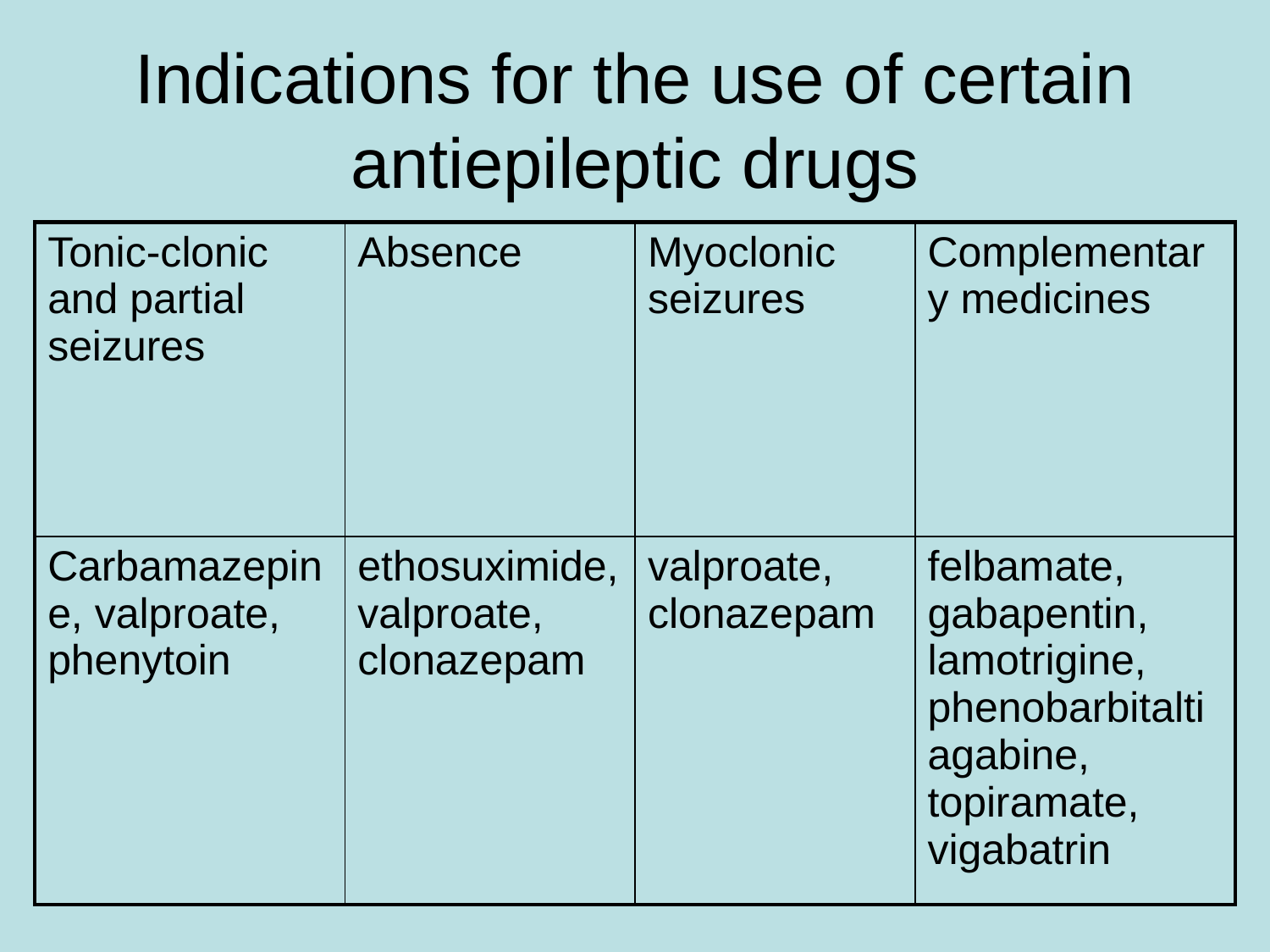

# Indications for the use of certain antiepileptic drugs
| Tonic-clonic and partial seizures | Absence | Myoclonic seizures | Complementary medicines |
| --- | --- | --- | --- |
| Carbamazepine, valproate, phenytoin | ethosuximide, valproate, clonazepam | valproate, clonazepam | felbamate, gabapentin, lamotrigine, phenobarbitaltiagabine, topiramate, vigabatrin |